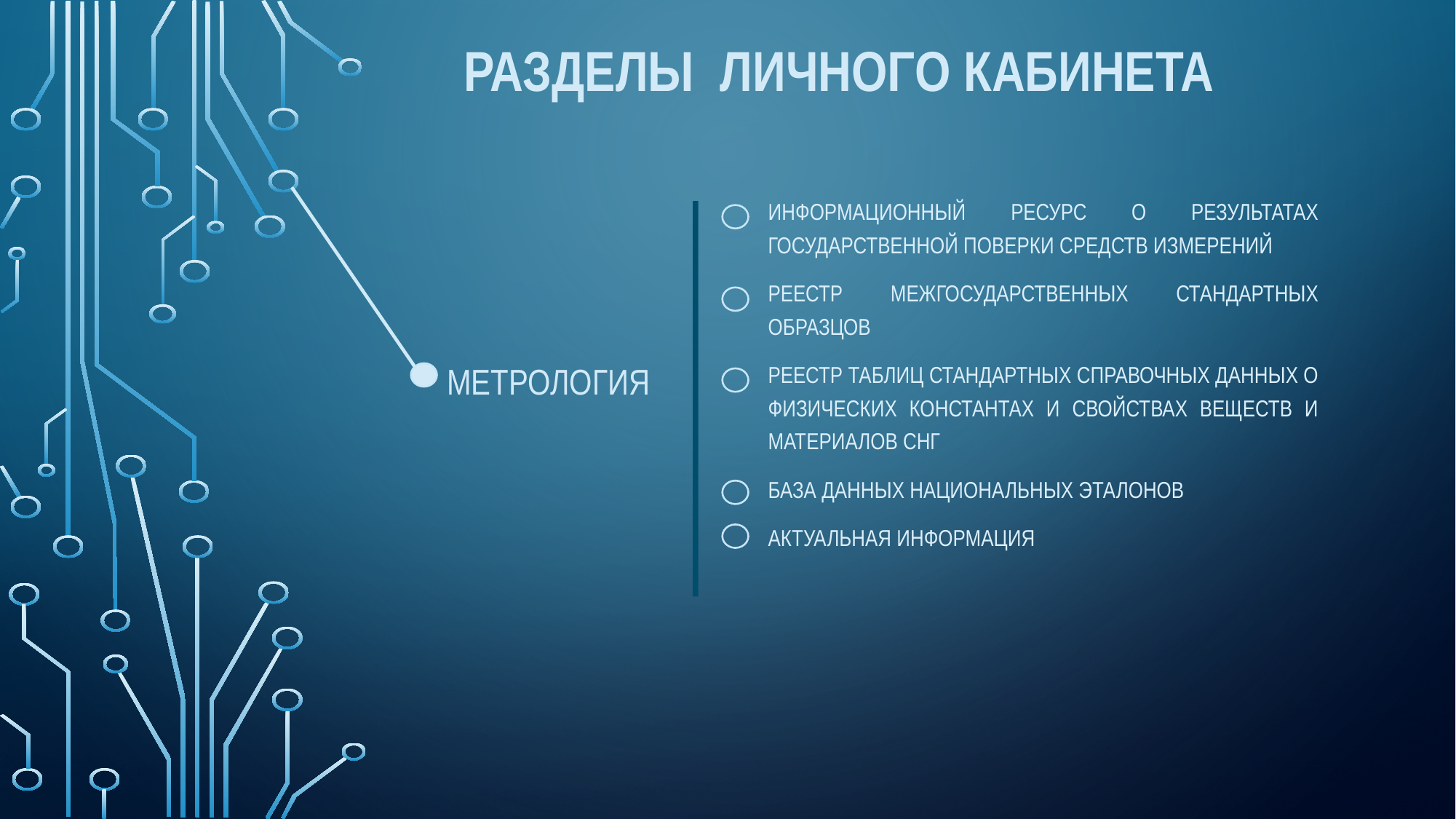

# Разделы  личного кабинета

информационный ресурс о результатах государственной поверки средств измерений
Реестр Межгосударственных стандартных образцов
Реестр таблиц стандартных справочных данных о физических константах и свойствах веществ и материалов СНГ
База данных национальных эталонов
Актуальная информация

Метрология